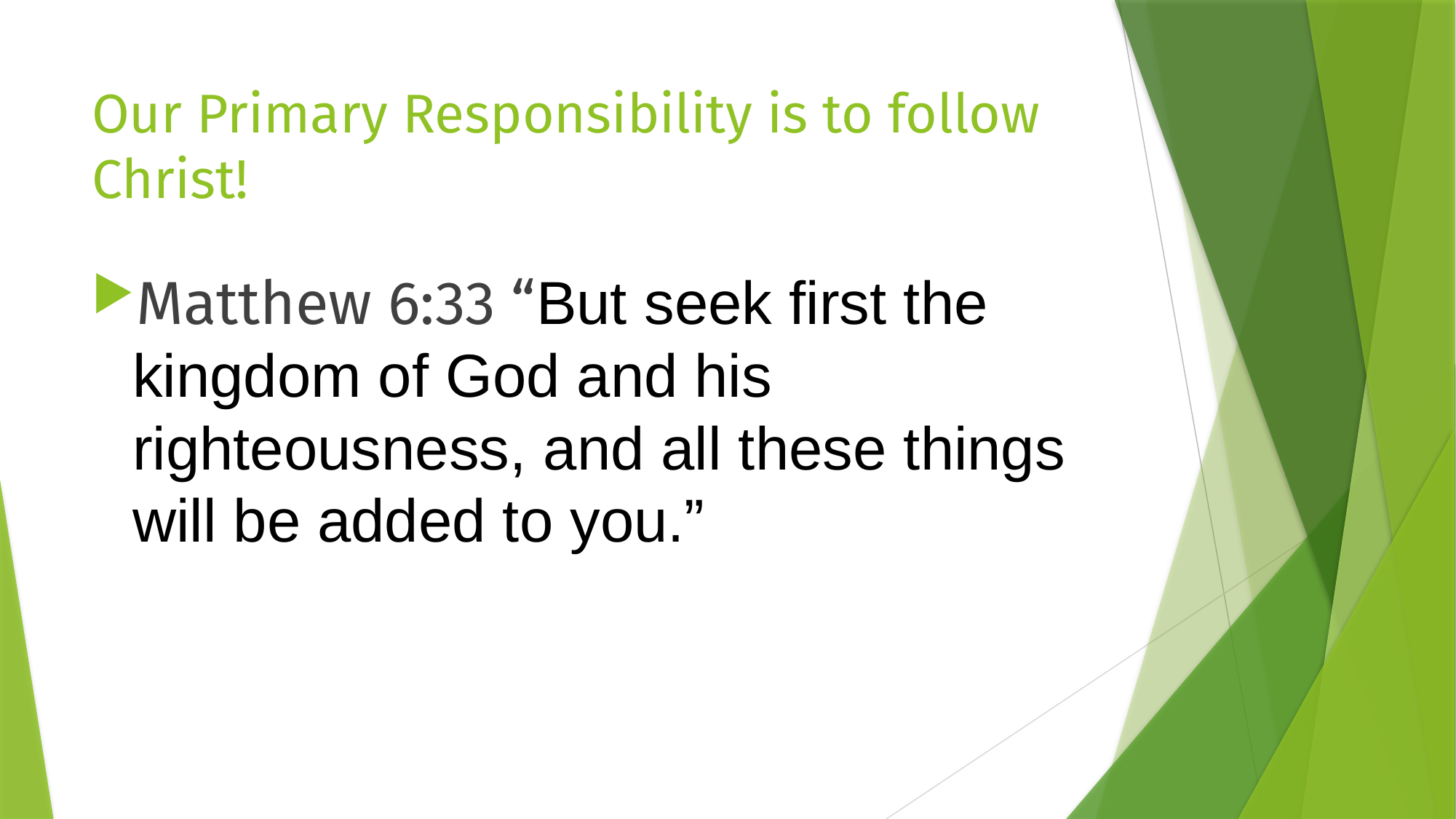

# Our Primary Responsibility is to follow Christ!
Matthew 6:33 “But seek first the kingdom of God and his righteousness, and all these things will be added to you.”